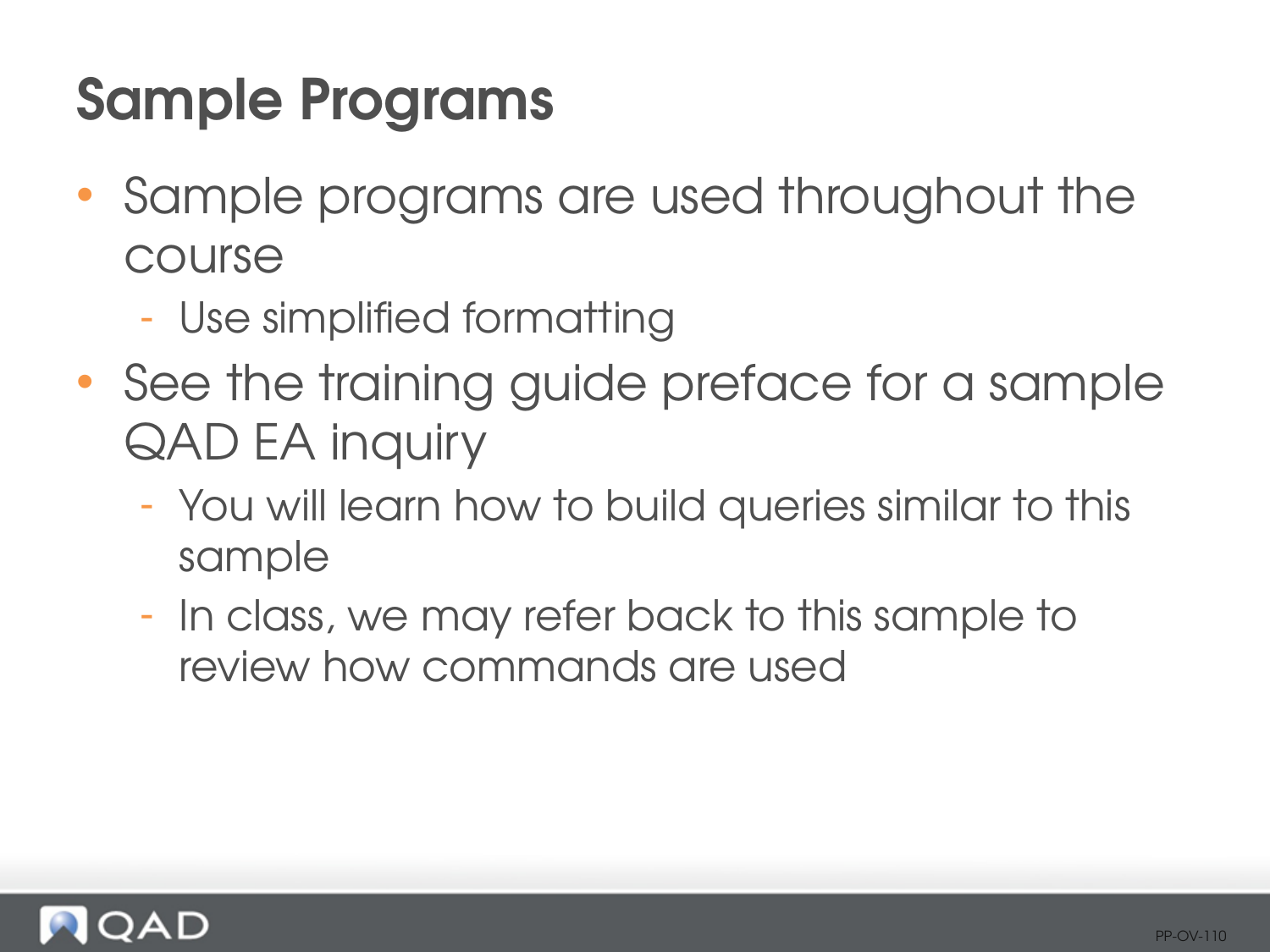

# Sample Programs
Sample programs are used throughout the course
Use simplified formatting
See the training guide preface for a sample QAD EA inquiry
You will learn how to build queries similar to this sample
In class, we may refer back to this sample to review how commands are used

PP-OV-110